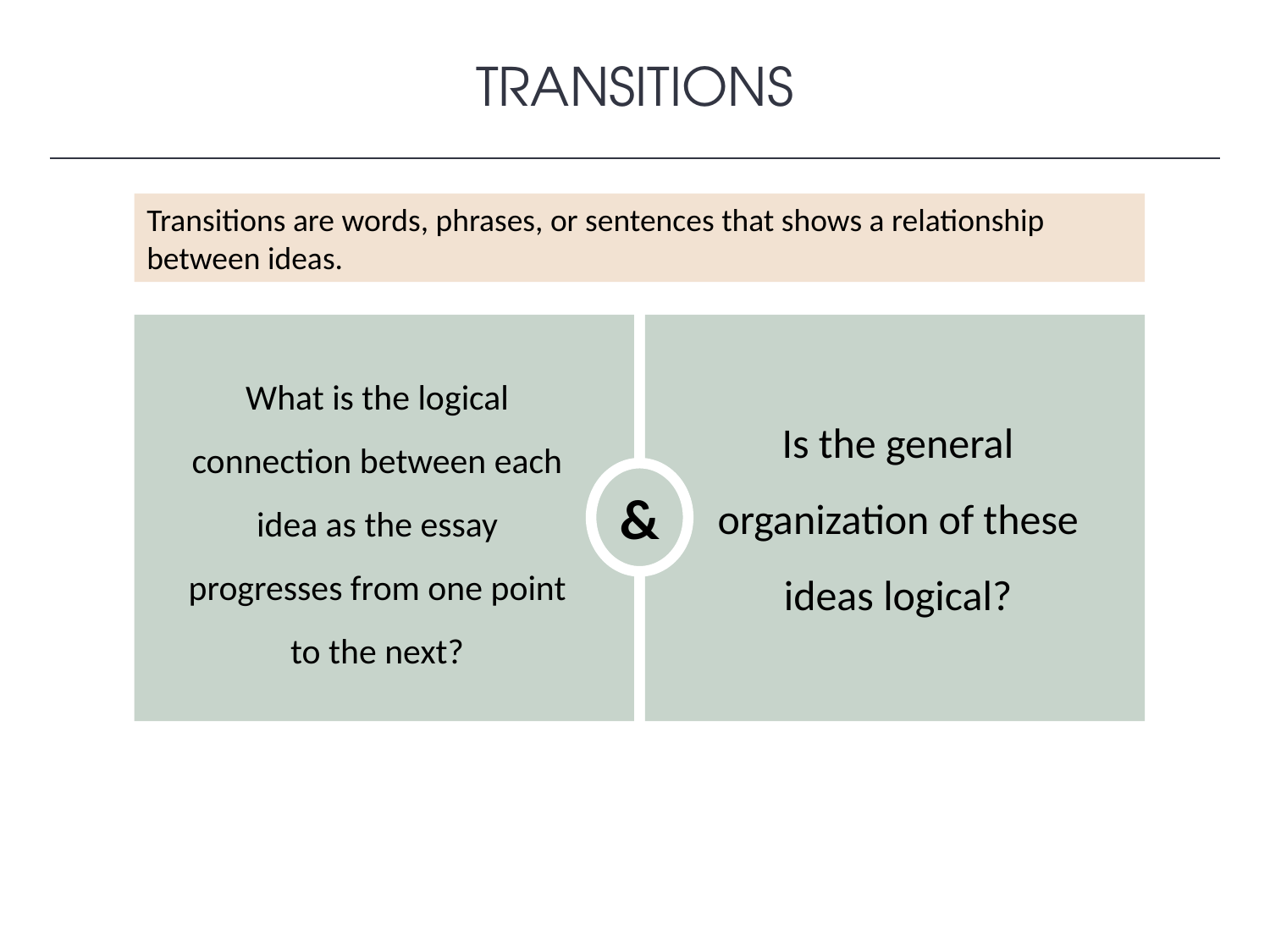

TRANSITIONS
HAWKES LEARNING
Transitions are words, phrases, or sentences that shows a relationship between ideas.

&
What is the logical connection between each idea as the essay progresses from one point to the next?
Is the general organization of these ideas logical?